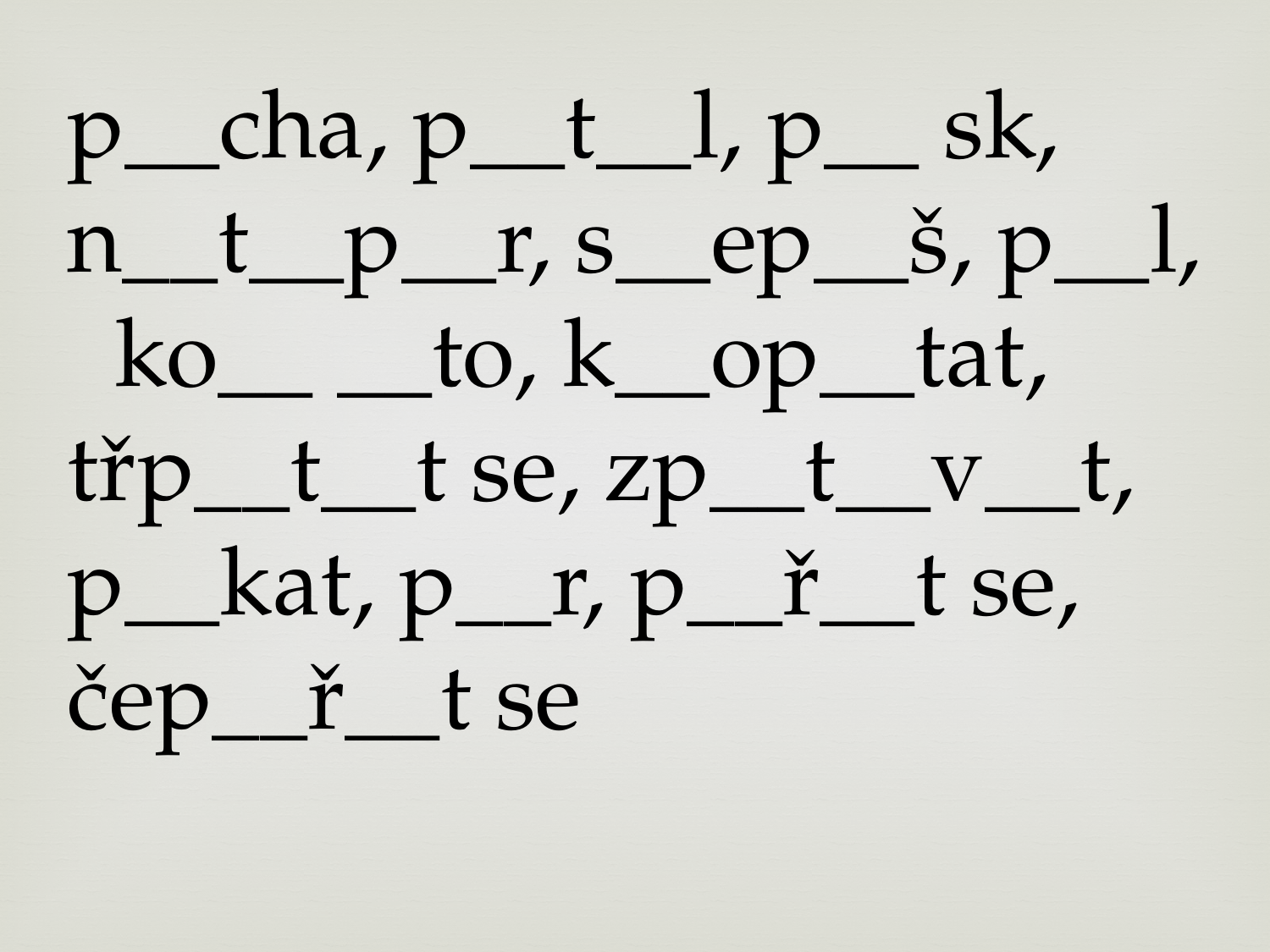

p__cha, p­__t__l, p__ sk, n__t__p__r, s­__ep__š, p__l,    ko__ __to, k__op__tat, třp__t__t se, zp__t__v__t, p__kat, p__r, p__ř__t se, čep__ř__t se